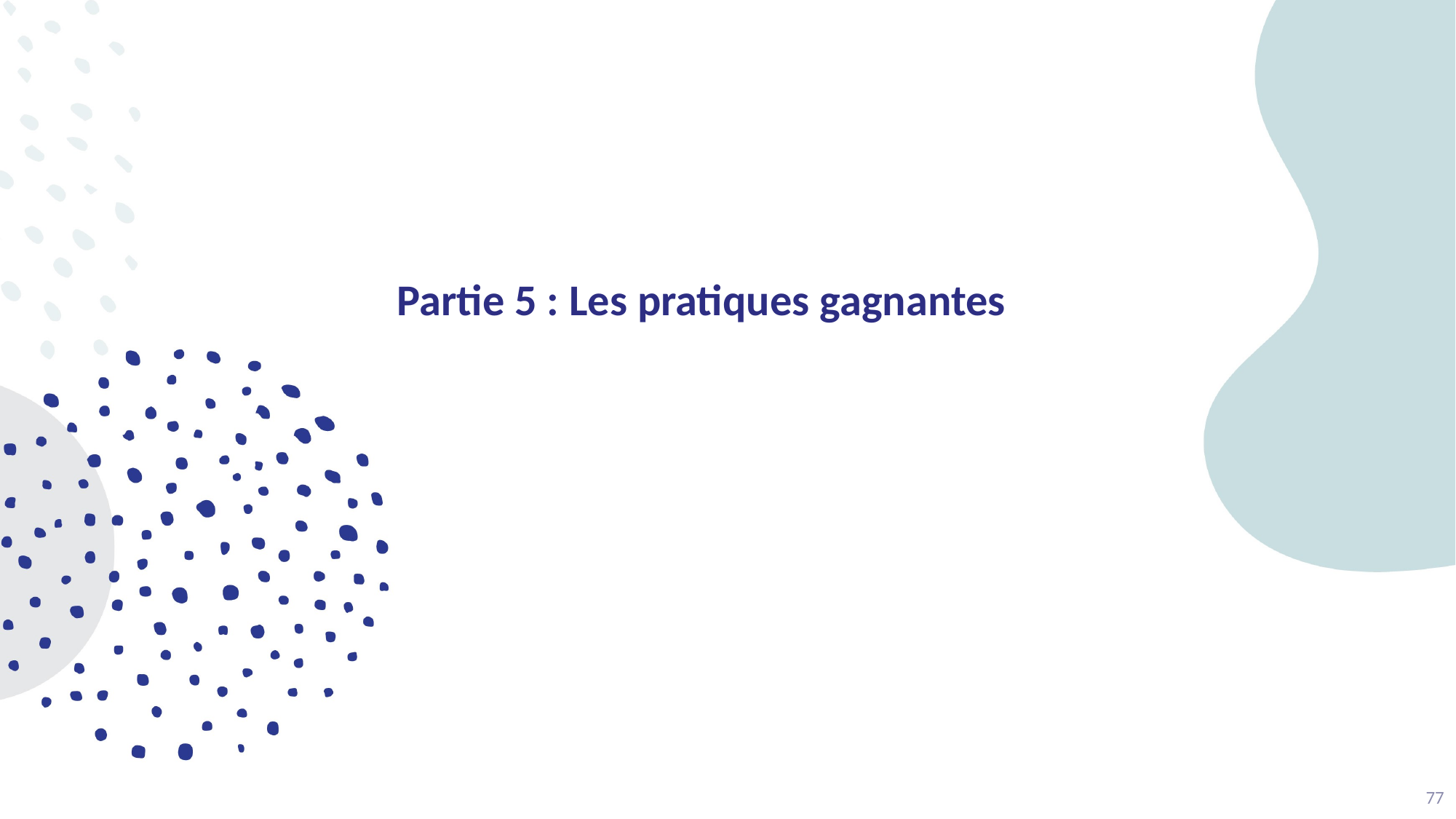

Partie 5 : Les pratiques gagnantes
77